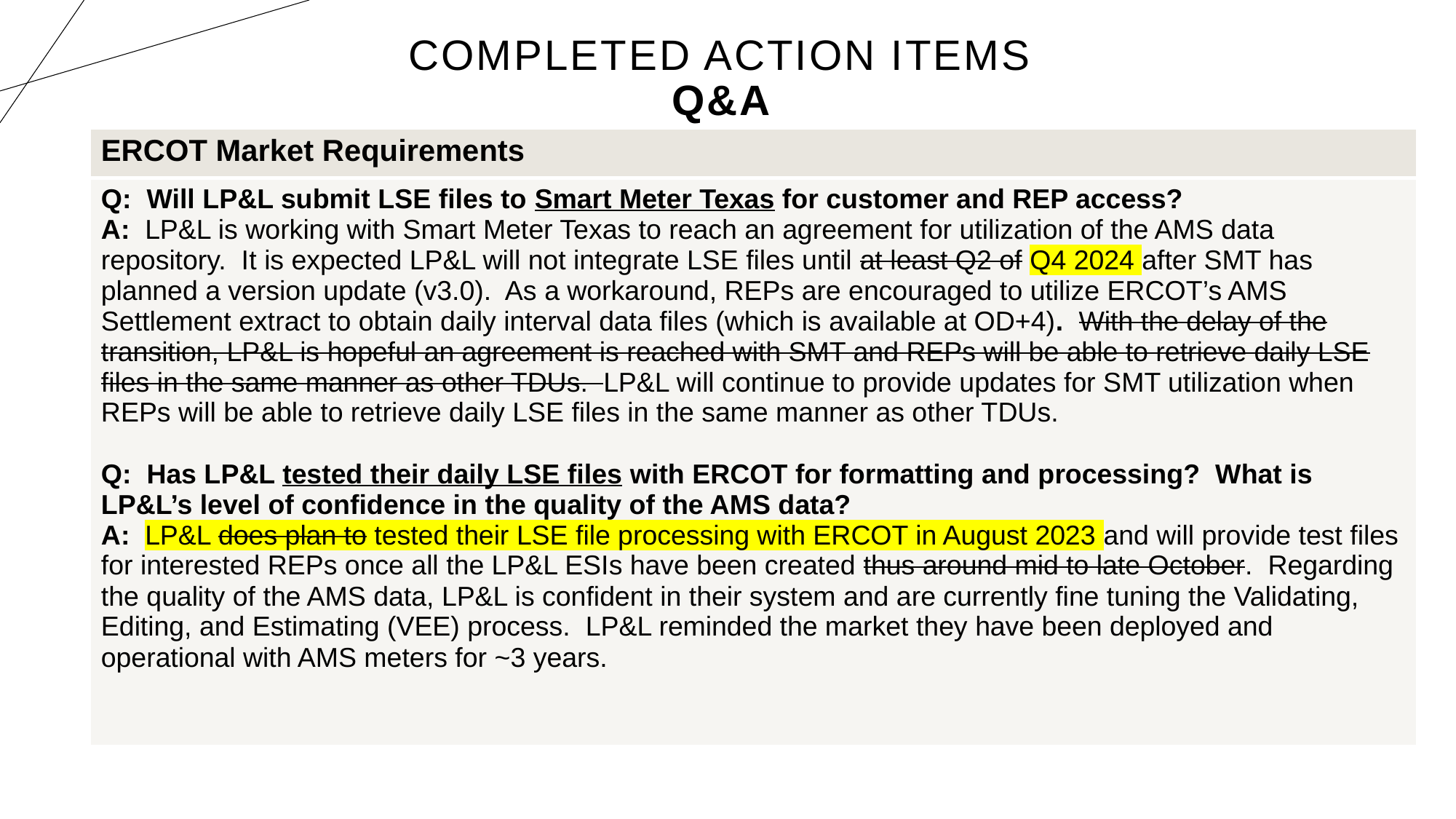

# Completed Action Items Q&A
| ERCOT Market Requirements |
| --- |
| Q: Will LP&L submit LSE files to Smart Meter Texas for customer and REP access? A: LP&L is working with Smart Meter Texas to reach an agreement for utilization of the AMS data repository. It is expected LP&L will not integrate LSE files until at least Q2 of Q4 2024 after SMT has planned a version update (v3.0). As a workaround, REPs are encouraged to utilize ERCOT’s AMS Settlement extract to obtain daily interval data files (which is available at OD+4). With the delay of the transition, LP&L is hopeful an agreement is reached with SMT and REPs will be able to retrieve daily LSE files in the same manner as other TDUs. LP&L will continue to provide updates for SMT utilization when REPs will be able to retrieve daily LSE files in the same manner as other TDUs. Q: Has LP&L tested their daily LSE files with ERCOT for formatting and processing? What is LP&L’s level of confidence in the quality of the AMS data? A: LP&L does plan to tested their LSE file processing with ERCOT in August 2023 and will provide test files for interested REPs once all the LP&L ESIs have been created thus around mid to late October. Regarding the quality of the AMS data, LP&L is confident in their system and are currently fine tuning the Validating, Editing, and Estimating (VEE) process. LP&L reminded the market they have been deployed and operational with AMS meters for ~3 years. |